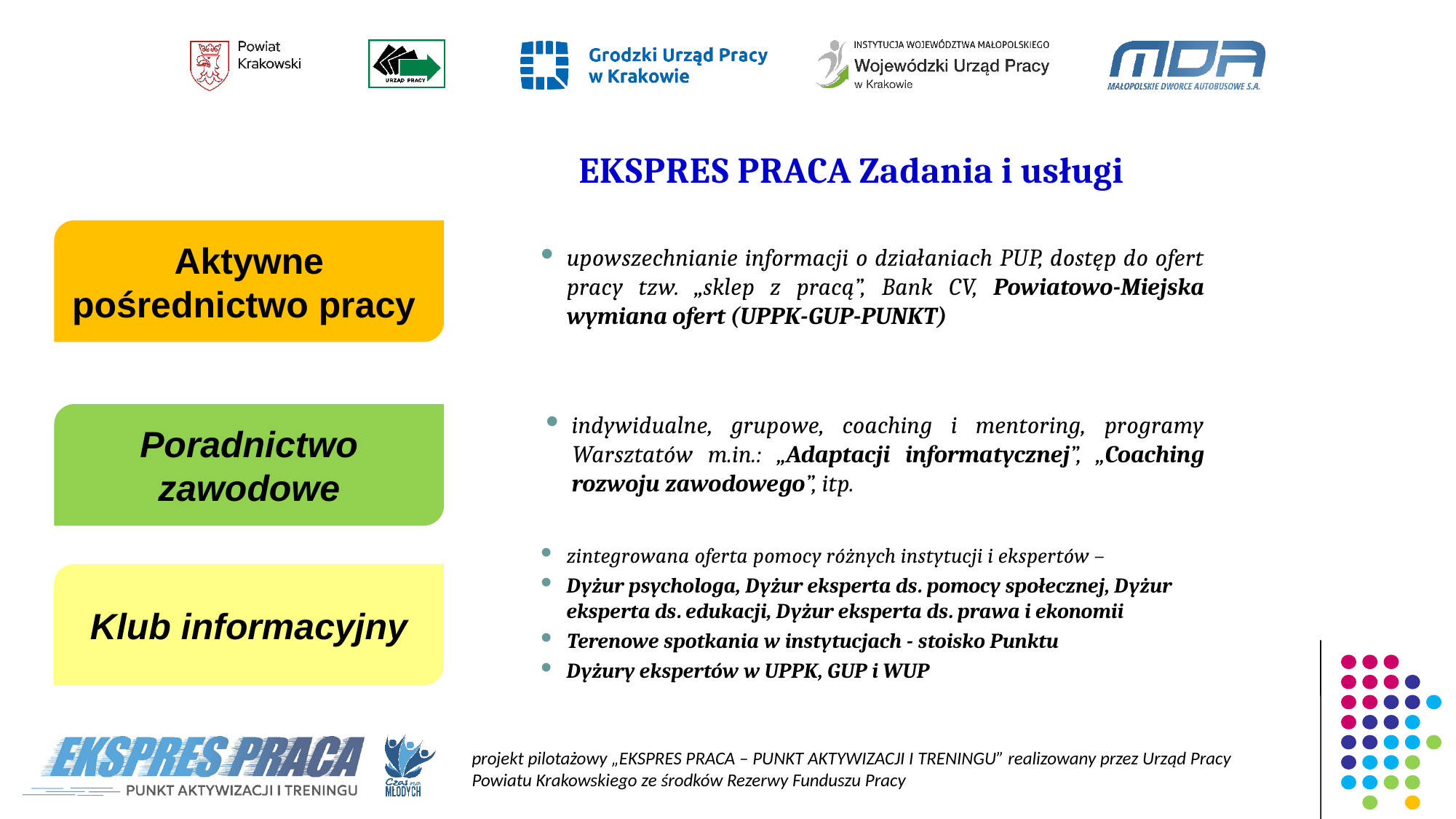

EKSPRES PRACA Zadania i usługi
Aktywne pośrednictwo pracy
upowszechnianie informacji o działaniach PUP, dostęp do ofert pracy tzw. „sklep z pracą”, Bank CV, Powiatowo-Miejska wymiana ofert (UPPK-GUP-PUNKT)

Poradnictwo zawodowe
indywidualne, grupowe, coaching i mentoring, programy Warsztatów m.in.: „Adaptacji informatycznej”, „Coaching rozwoju zawodowego”, itp.
zintegrowana oferta pomocy różnych instytucji i ekspertów –
Dyżur psychologa, Dyżur eksperta ds. pomocy społecznej, Dyżur eksperta ds. edukacji, Dyżur eksperta ds. prawa i ekonomii
Terenowe spotkania w instytucjach - stoisko Punktu
Dyżury ekspertów w UPPK, GUP i WUP
Klub informacyjny